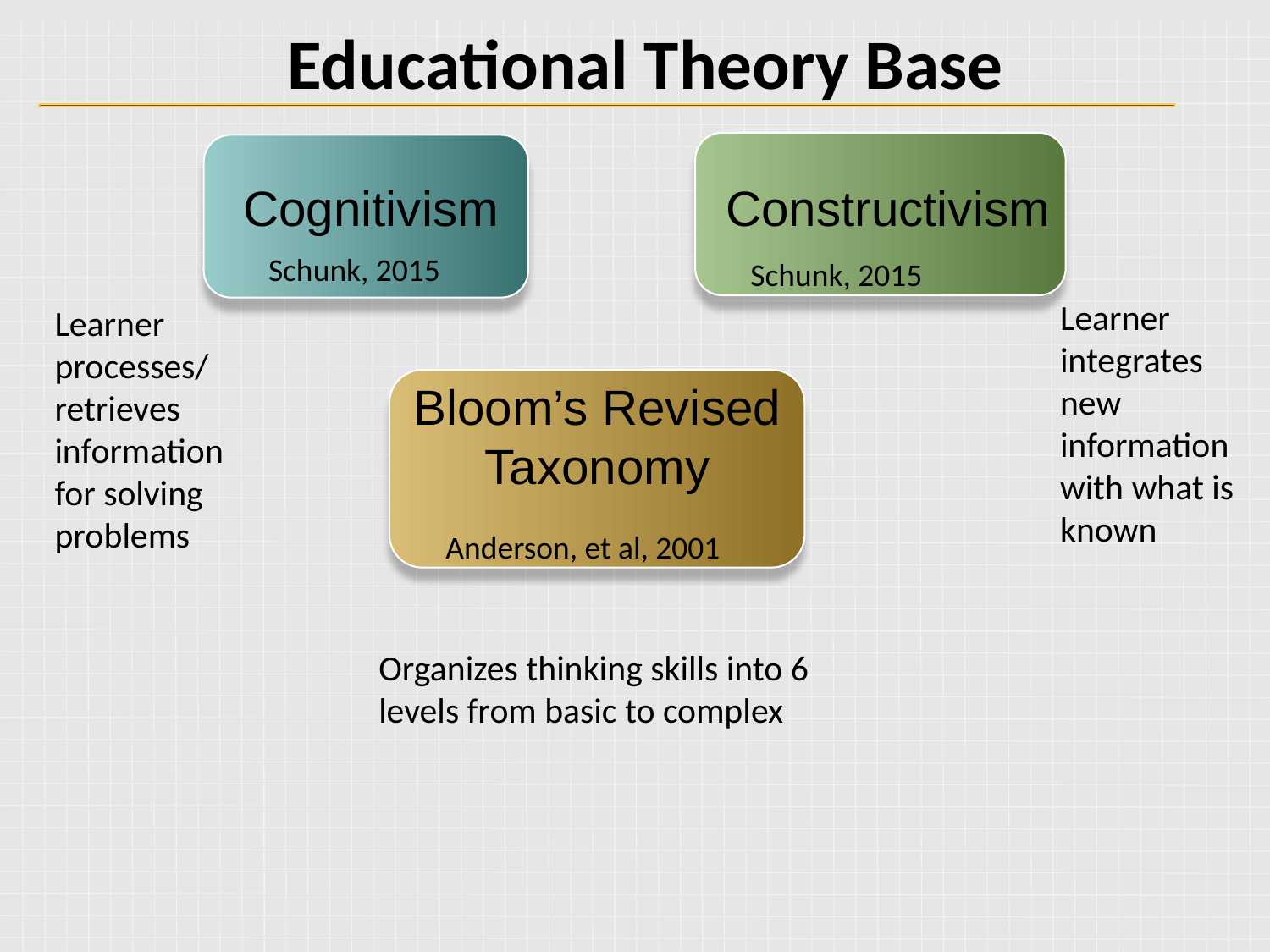

Educational Theory Base

Cognitivism
Constructivism
Bloom’s Revised Taxonomy
Schunk, 2015
Schunk, 2015
Learner integrates new information with what is known
Learner processes/
retrieves information for solving problems
Anderson, et al, 2001

Organizes thinking skills into 6 levels from basic to complex